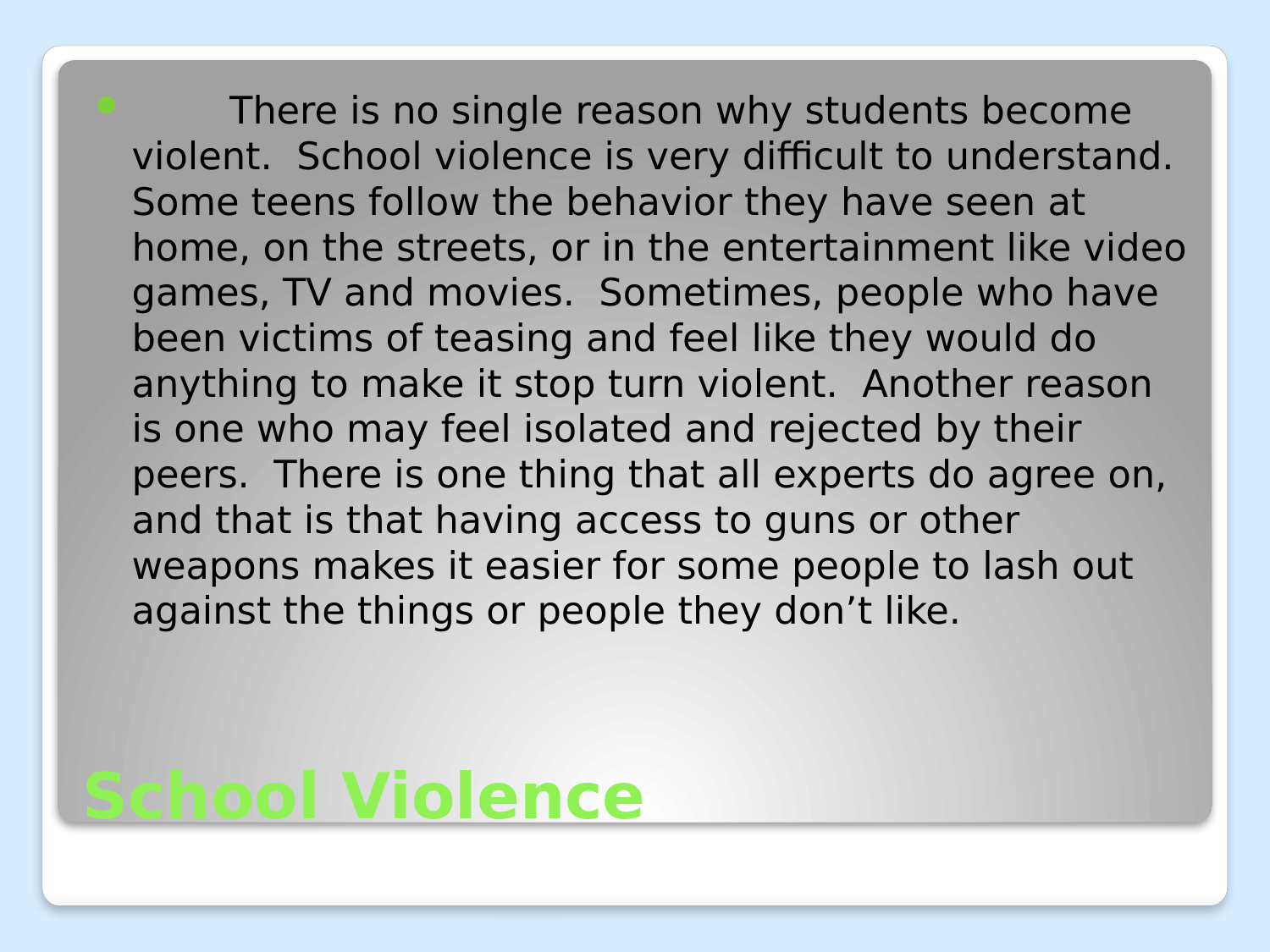

There is no single reason why students become violent.  School violence is very difficult to understand.  Some teens follow the behavior they have seen at home, on the streets, or in the entertainment like video games, TV and movies.  Sometimes, people who have been victims of teasing and feel like they would do anything to make it stop turn violent.  Another reason is one who may feel isolated and rejected by their peers.  There is one thing that all experts do agree on, and that is that having access to guns or other weapons makes it easier for some people to lash out against the things or people they don’t like.

# School Violence